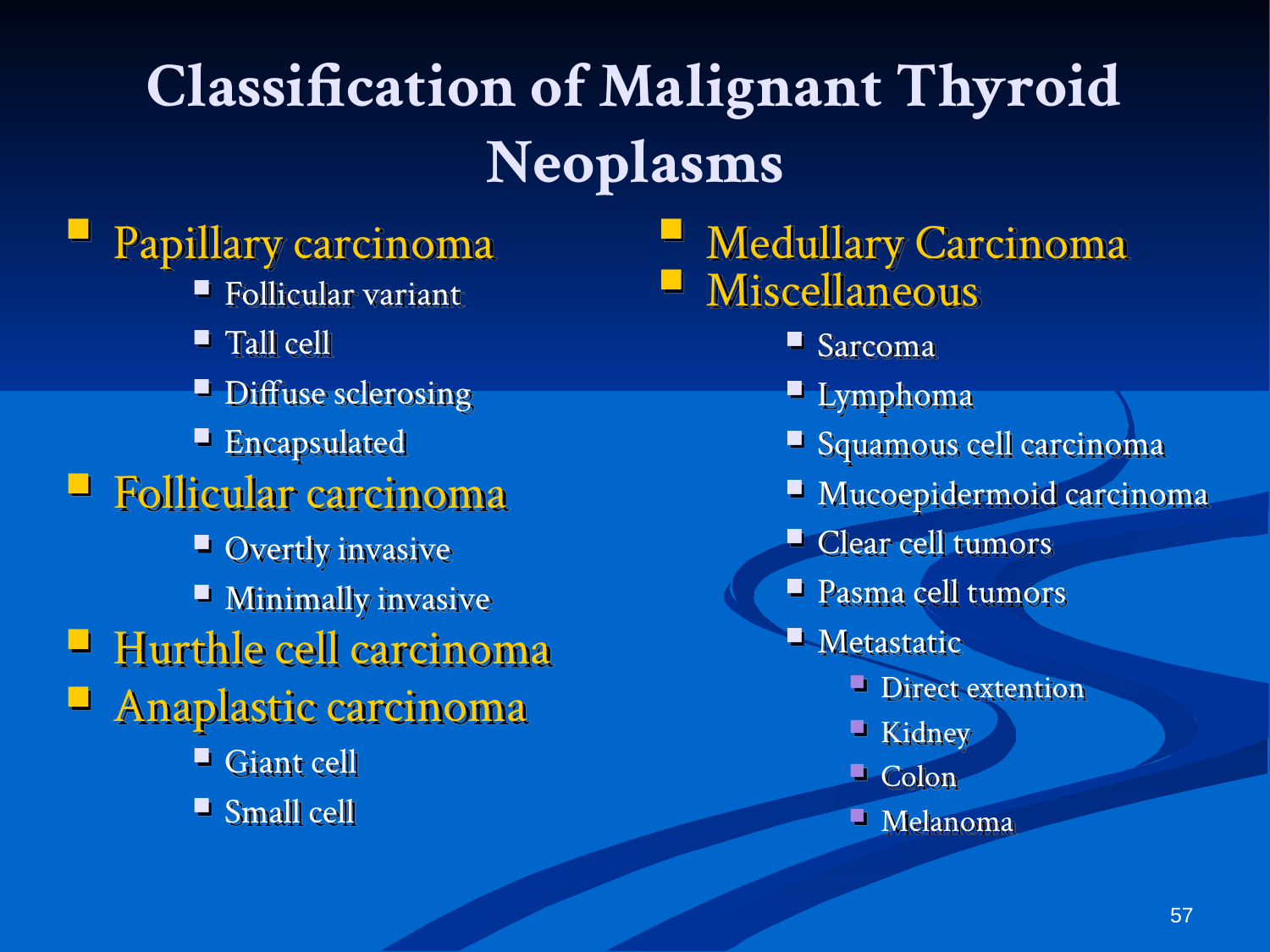

# Classification of Malignant Thyroid Neoplasms
Papillary carcinoma
Follicular variant
Tall cell
Diffuse sclerosing
Encapsulated
Follicular carcinoma
Overtly invasive
Minimally invasive
Hurthle cell carcinoma
Anaplastic carcinoma
Giant cell
Small cell

Medullary Carcinoma
Miscellaneous
Sarcoma
Lymphoma
Squamous cell carcinoma
Mucoepidermoid carcinoma
Clear cell tumors
Pasma cell tumors
Metastatic
Direct extention
Kidney
Colon
Melanoma
57